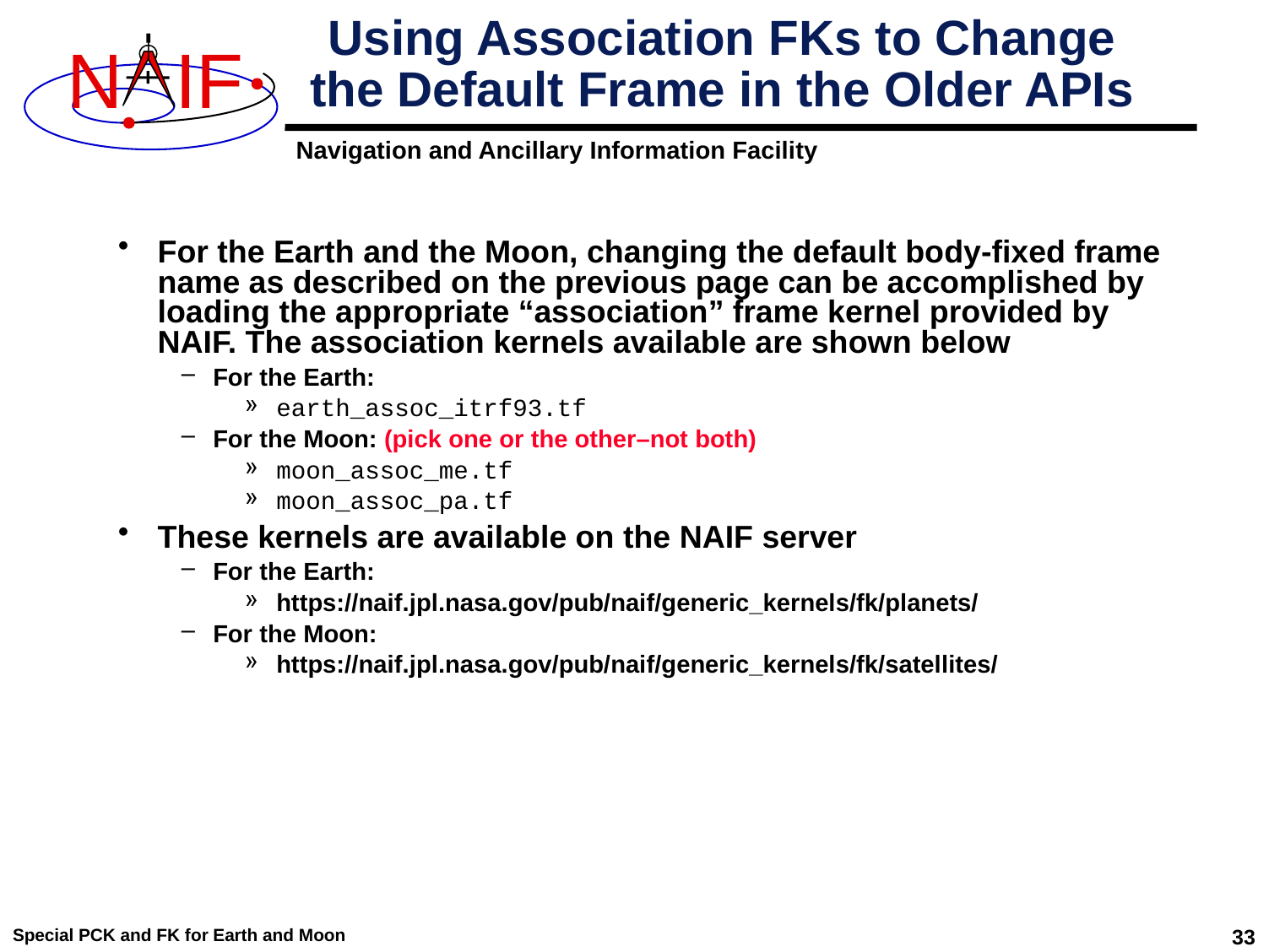

# Using Association FKs to Change the Default Frame in the Older APIs
For the Earth and the Moon, changing the default body-fixed frame name as described on the previous page can be accomplished by loading the appropriate “association” frame kernel provided by NAIF. The association kernels available are shown below
For the Earth:
earth_assoc_itrf93.tf
For the Moon: (pick one or the other–not both)
moon_assoc_me.tf
moon_assoc_pa.tf
These kernels are available on the NAIF server
For the Earth:
https://naif.jpl.nasa.gov/pub/naif/generic_kernels/fk/planets/
For the Moon:
https://naif.jpl.nasa.gov/pub/naif/generic_kernels/fk/satellites/

Special PCK and FK for Earth and Moon
33